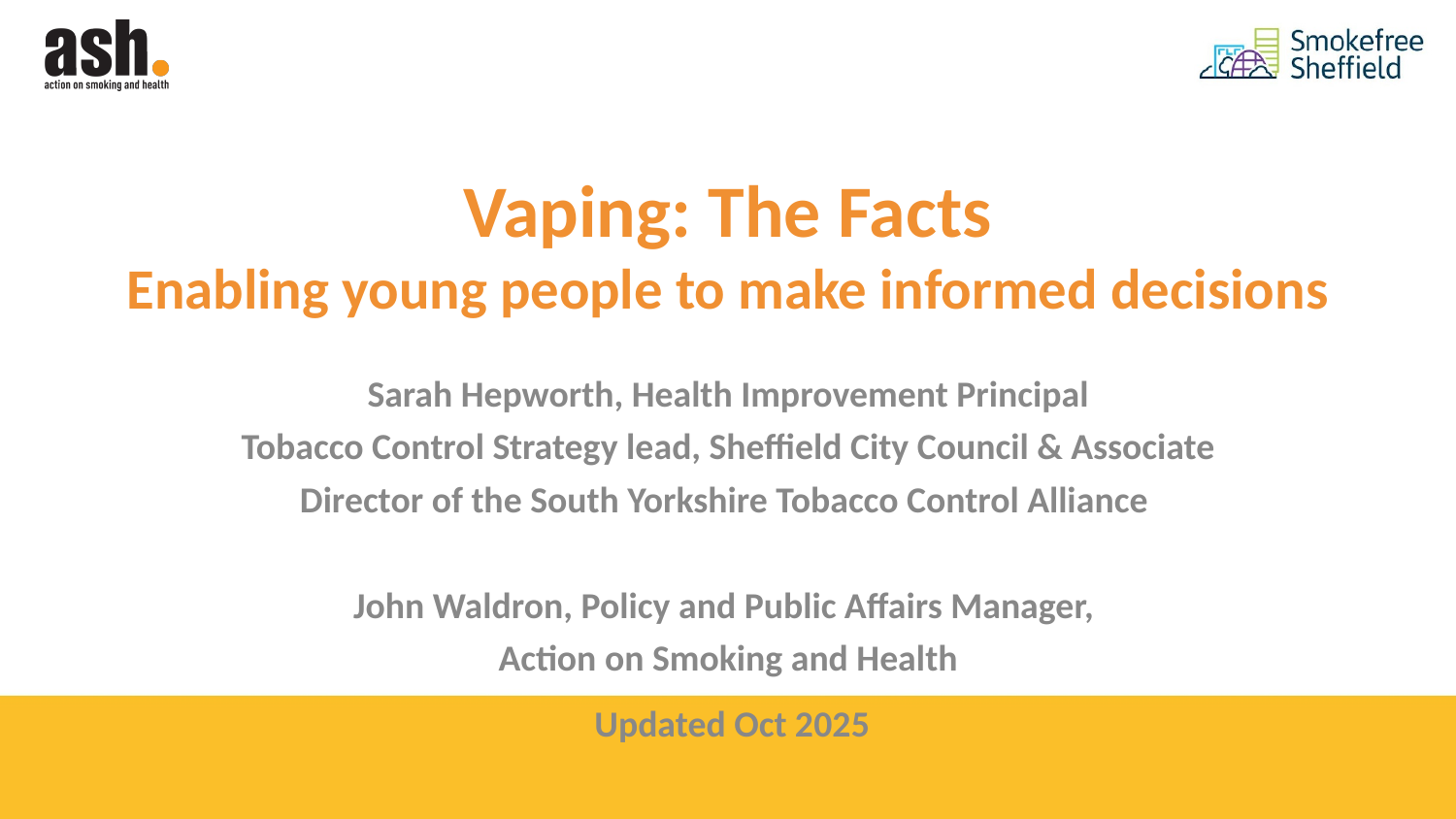

# Vaping: The Facts Enabling young people to make informed decisions
Sarah Hepworth, Health Improvement Principal
Tobacco Control Strategy lead, Sheffield City Council & Associate Director of the South Yorkshire Tobacco Control Alliance

John Waldron, Policy and Public Affairs Manager,
Action on Smoking and Health
 Updated Oct 2025